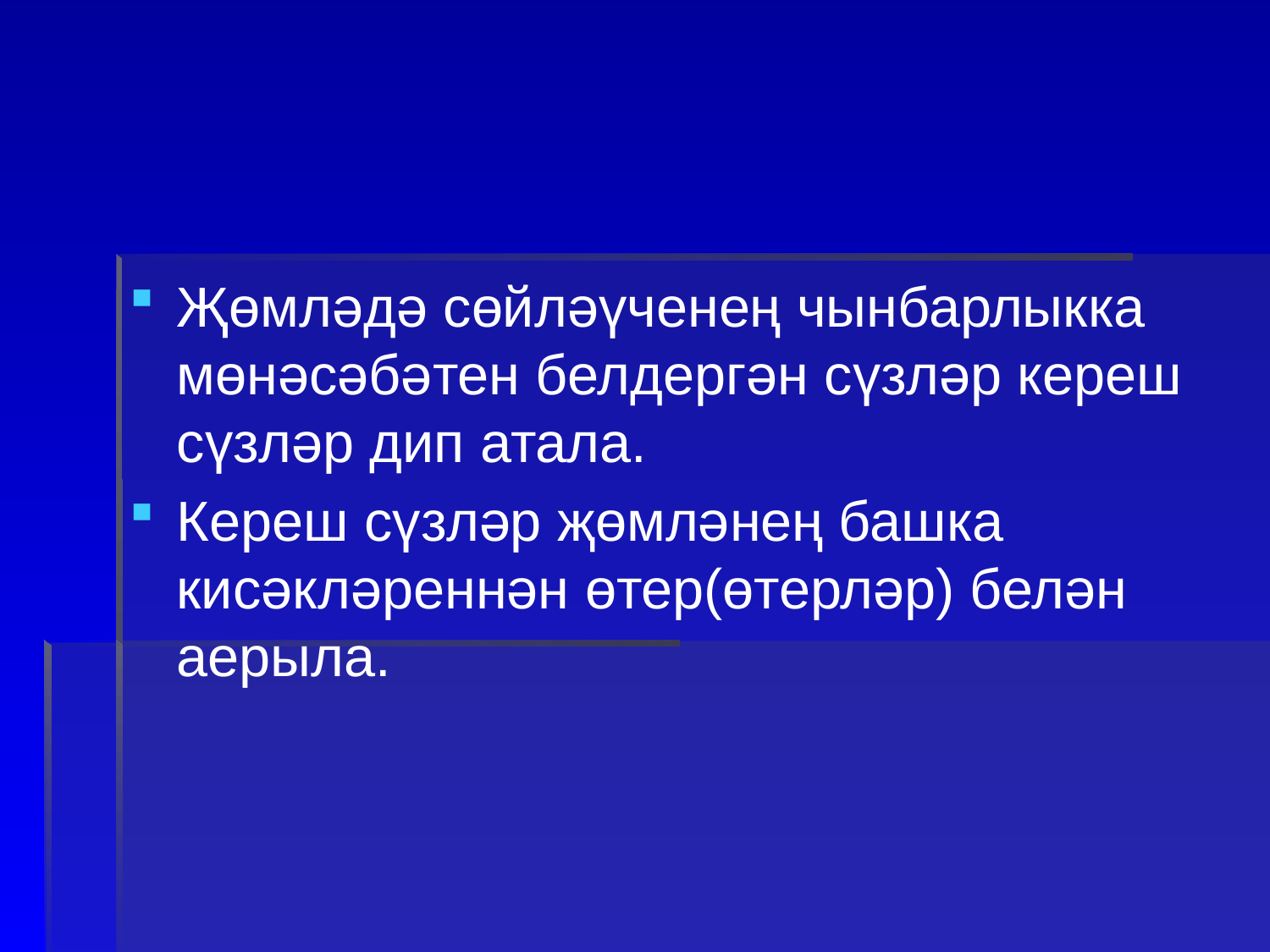

Җөмләдә сөйләүченең чынбарлыкка мөнәсәбәтен белдергән сүзләр кереш сүзләр дип атала.
Кереш сүзләр җөмләнең башка кисәкләреннән өтер(өтерләр) белән аерыла.